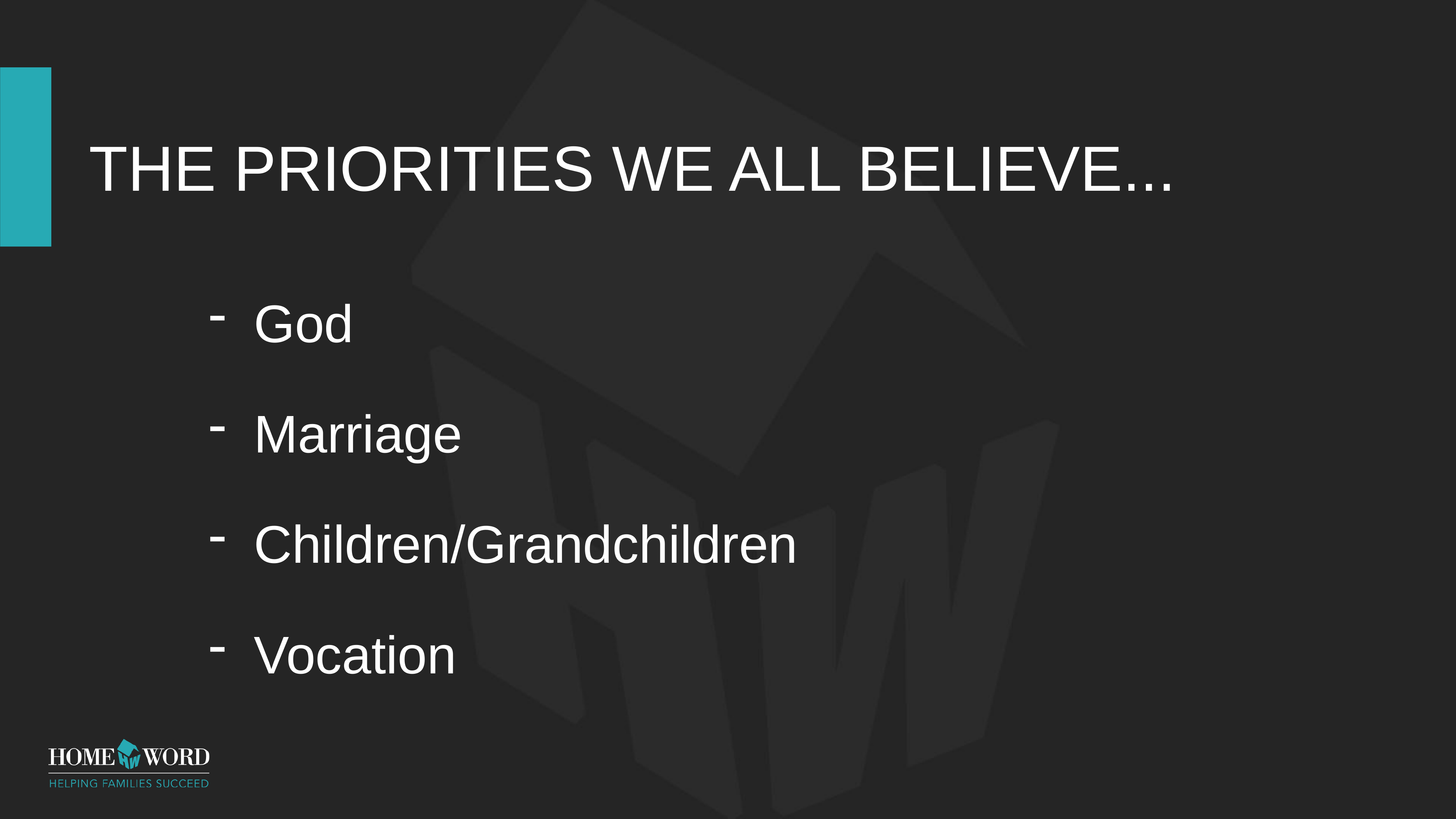

# The priorities we all believe...
God
Marriage
Children/Grandchildren
Vocation